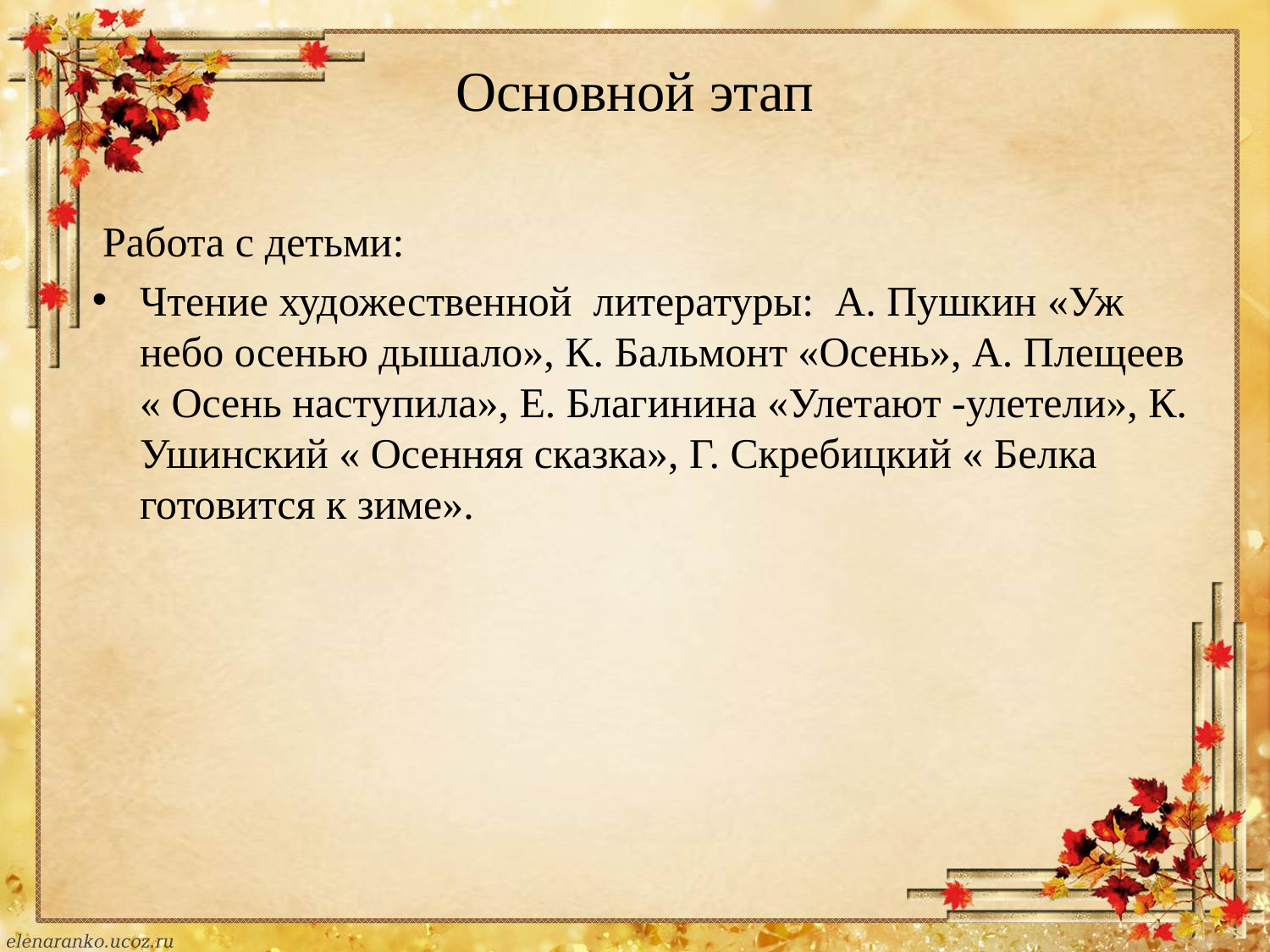

# Основной этап

 Работа с детьми:
Чтение художественной  литературы:  А. Пушкин «Уж небо осенью дышало», К. Бальмонт «Осень», А. Плещеев « Осень наступила», Е. Благинина «Улетают -улетели», К. Ушинский « Осенняя сказка», Г. Скребицкий « Белка готовится к зиме».